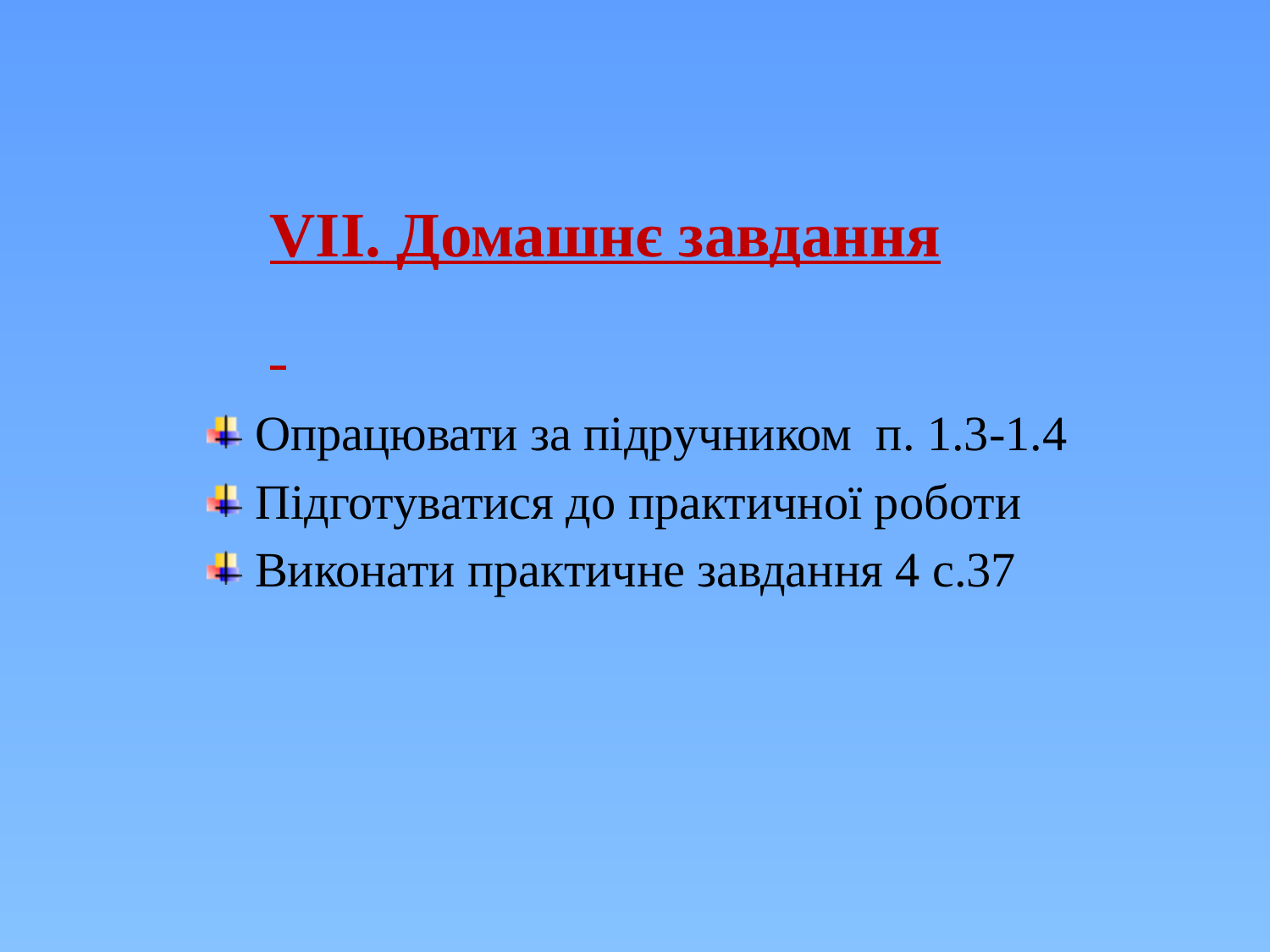

VІI. Домашнє завдання

Опрацювати за підручником  п. 1.3-1.4
Підготуватися до практичної роботи
Виконати практичне завдання 4 с.37